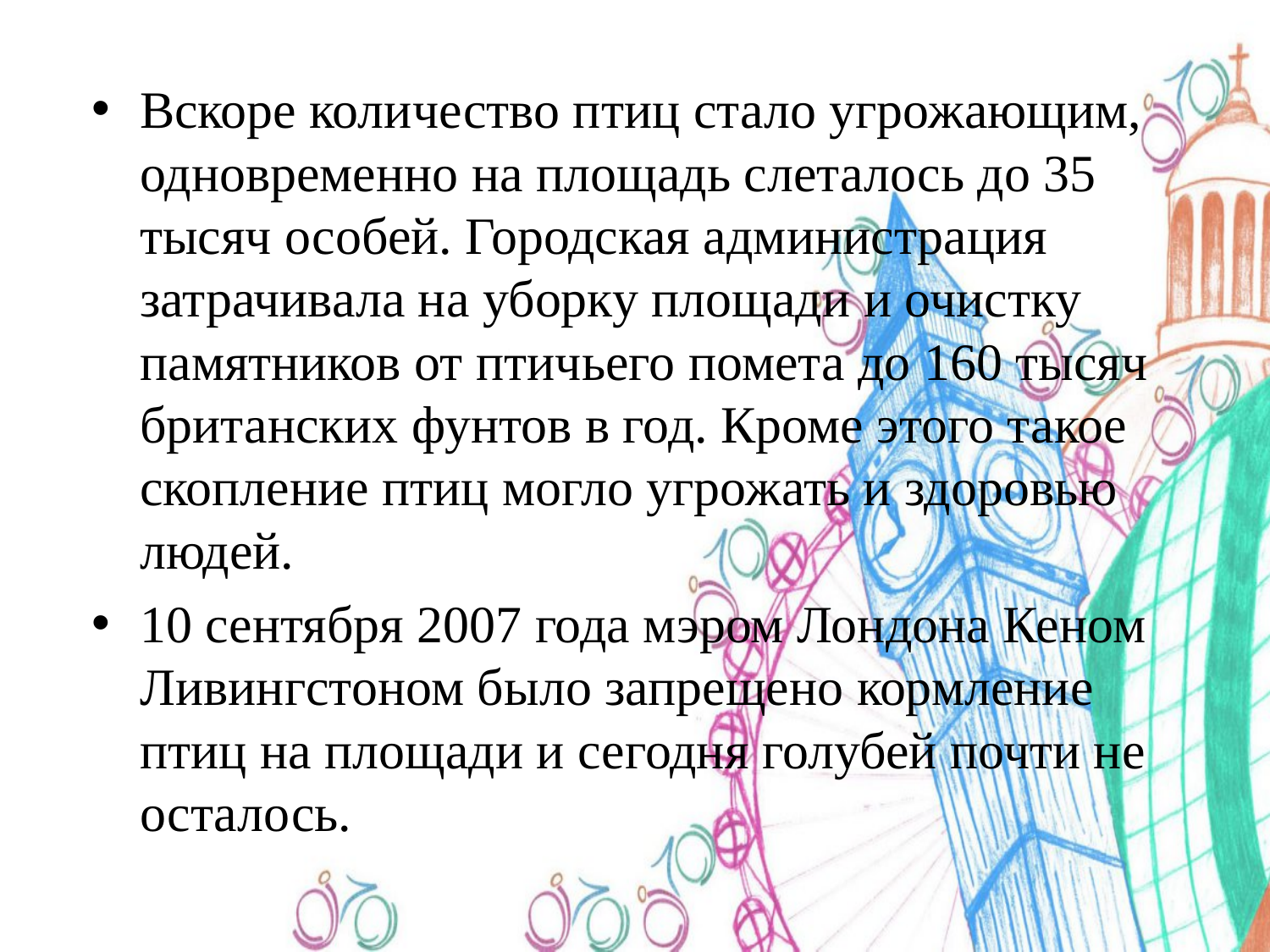

Вскоре количество птиц стало угрожающим, одновременно на площадь слеталось до 35 тысяч особей. Городская администрация затрачивала на уборку площади и очистку памятников от птичьего помета до 160 тысяч британских фунтов в год. Кроме этого такое скопление птиц могло угрожать и здоровью людей.
10 сентября 2007 года мэром Лондона Кеном Ливингстоном было запрещено кормление птиц на площади и сегодня голубей почти не осталось.